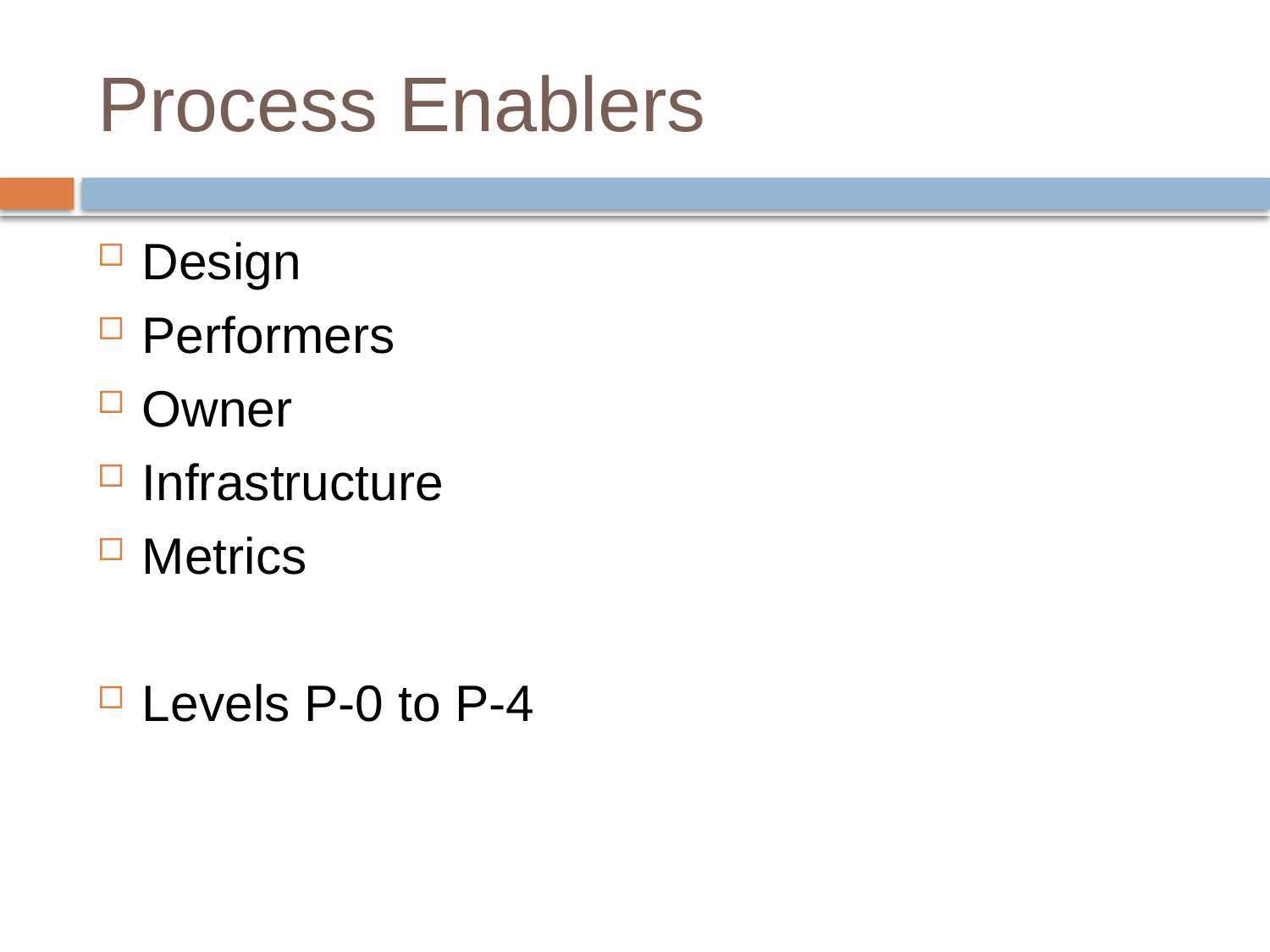

# Process Enablers
Design
Performers
Owner
Infrastructure
Metrics

Levels P-0 to P-4